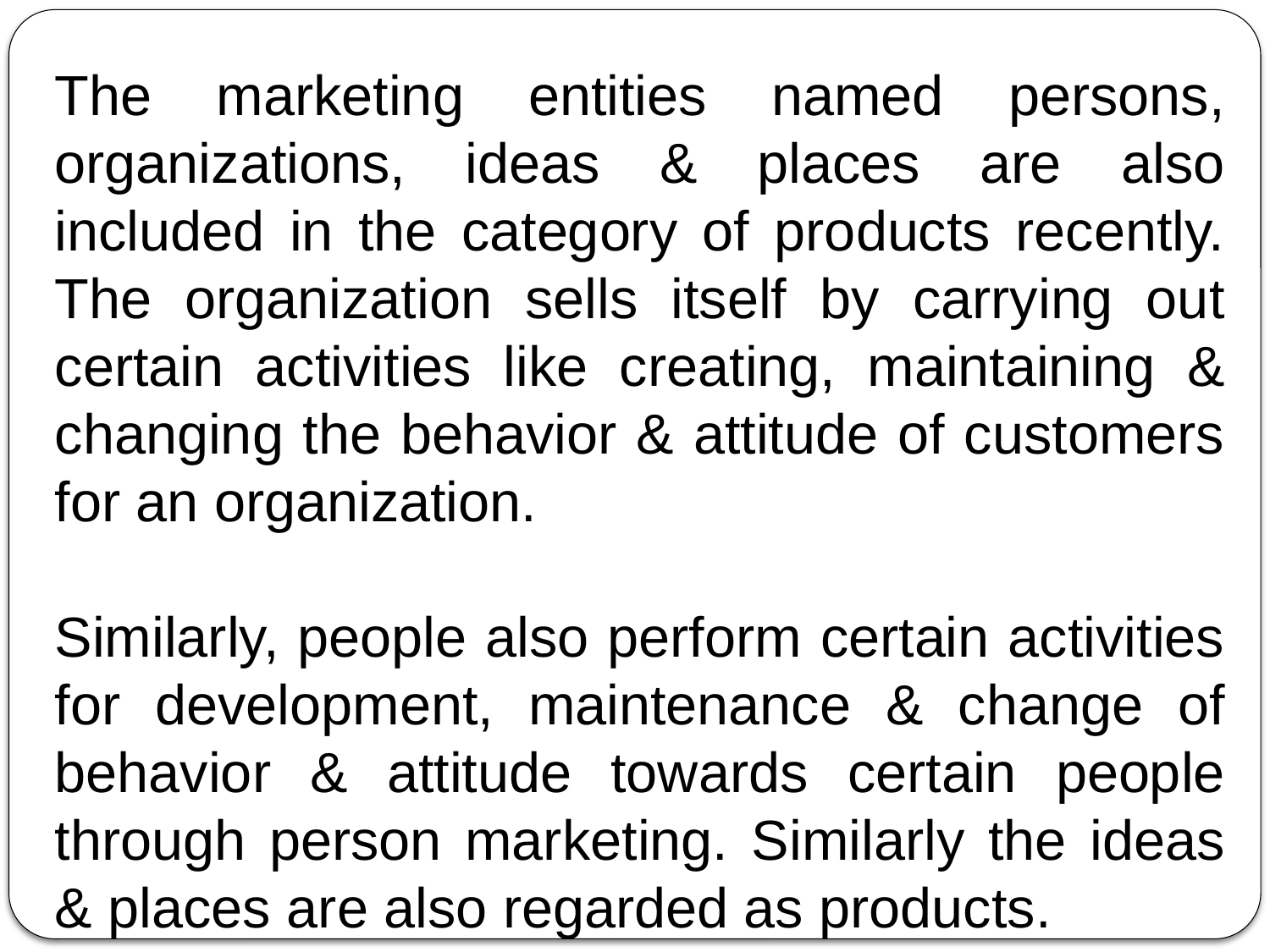

The marketing entities named persons, organizations, ideas & places are also included in the category of products recently. The organization sells itself by carrying out certain activities like creating, maintaining & changing the behavior & attitude of customers for an organization.

Similarly, people also perform certain activities for development, maintenance & change of behavior & attitude towards certain people through person marketing. Similarly the ideas & places are also regarded as products.